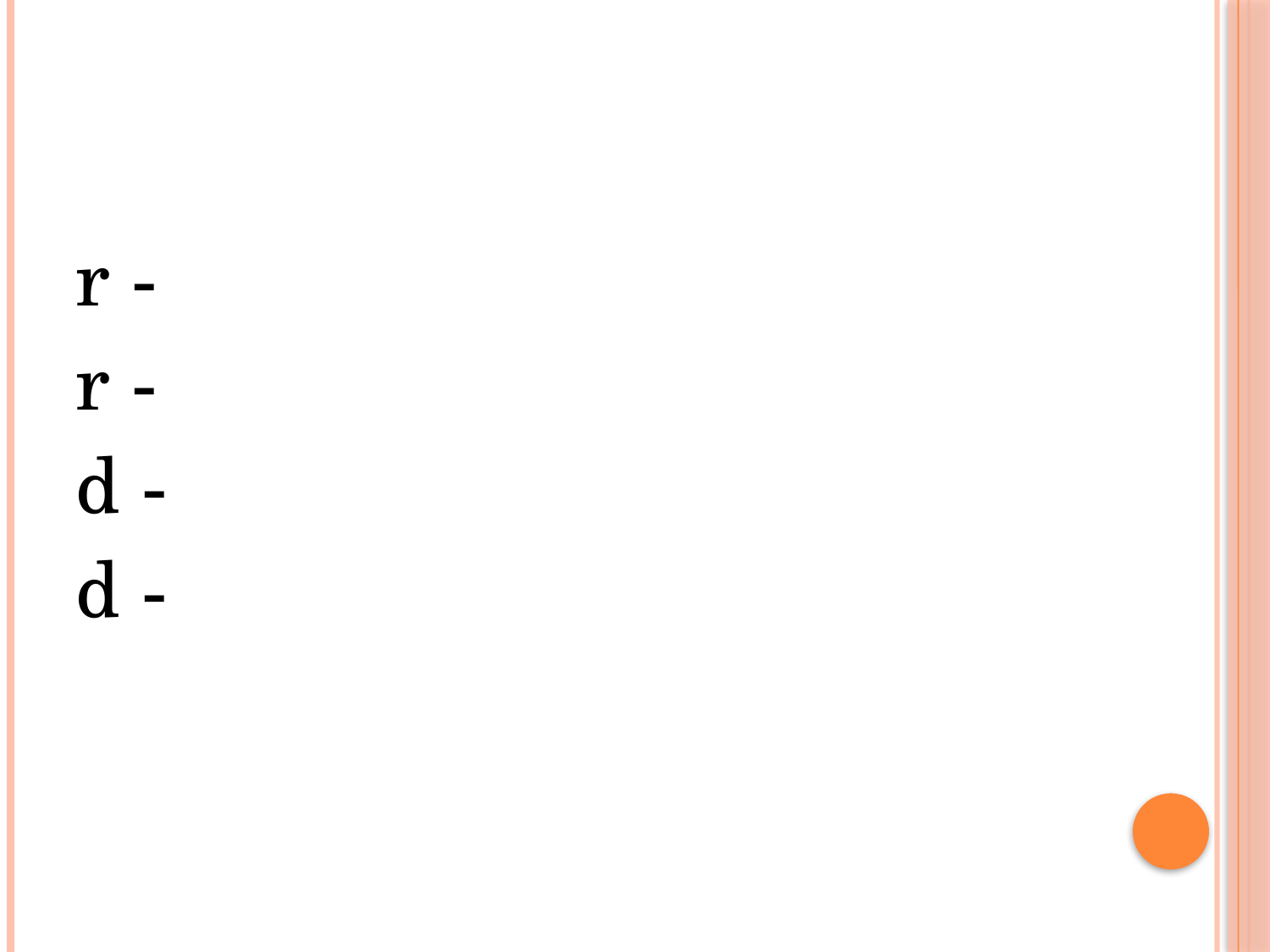

#
r -
r -
d -
d -